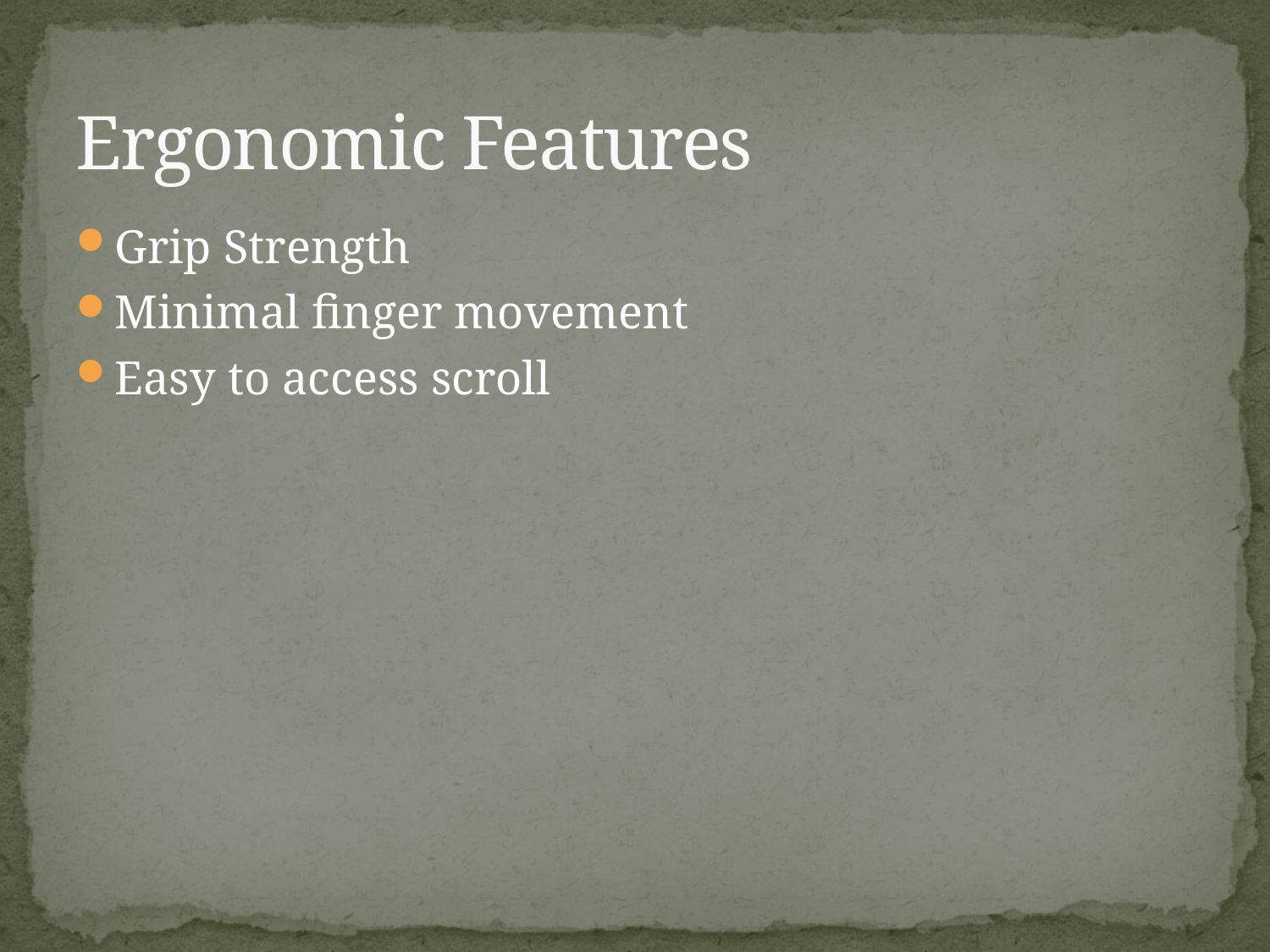

# Ergonomic Features
Grip Strength
Minimal finger movement
Easy to access scroll